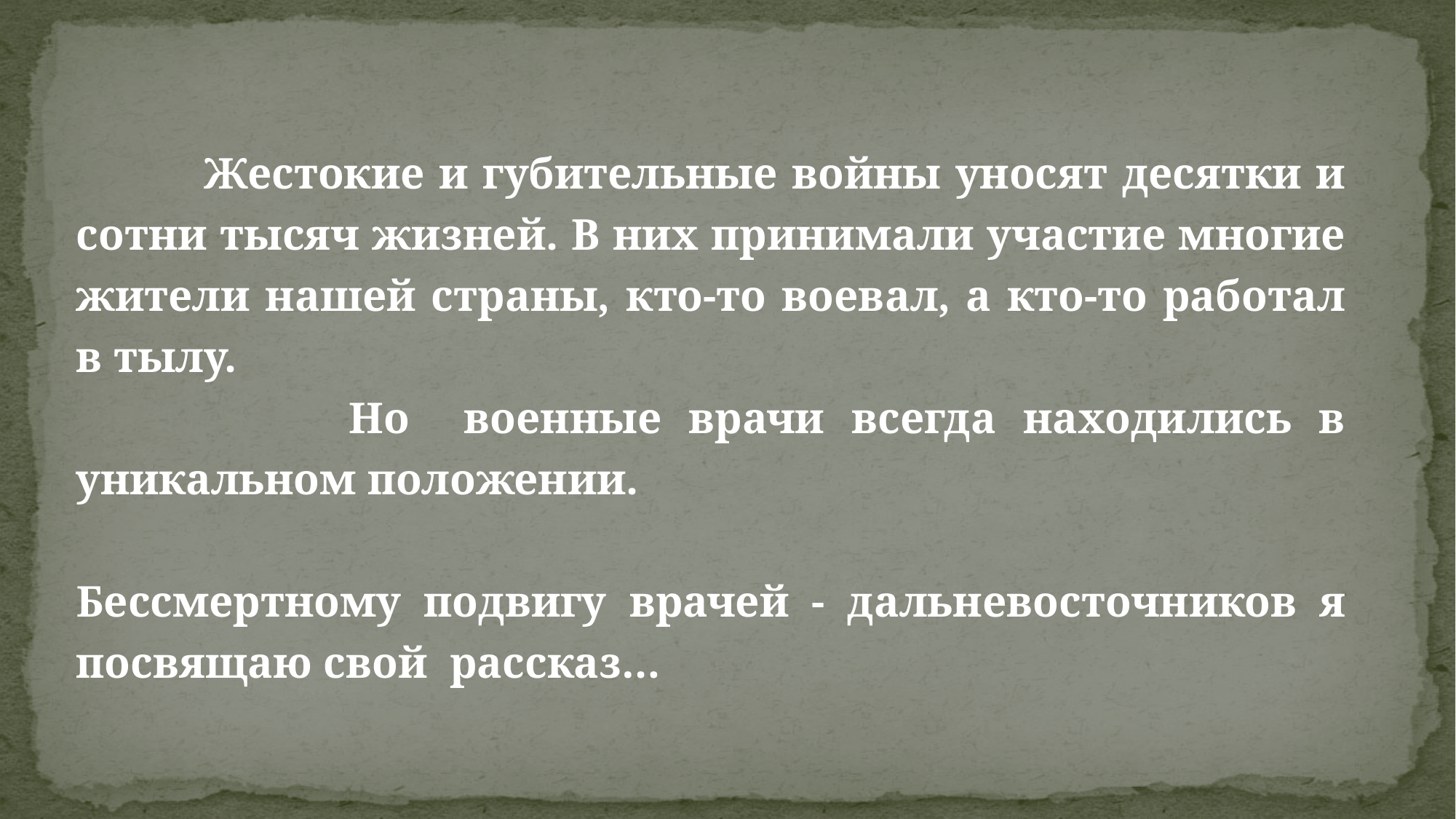

Жестокие и губительные войны уносят десятки и сотни тысяч жизней. В них принимали участие многие жители нашей страны, кто-то воевал, а кто-то работал в тылу.
          Но  военные врачи всегда находились в уникальном положении.

Бессмертному подвигу врачей - дальневосточников я посвящаю свой  рассказ…